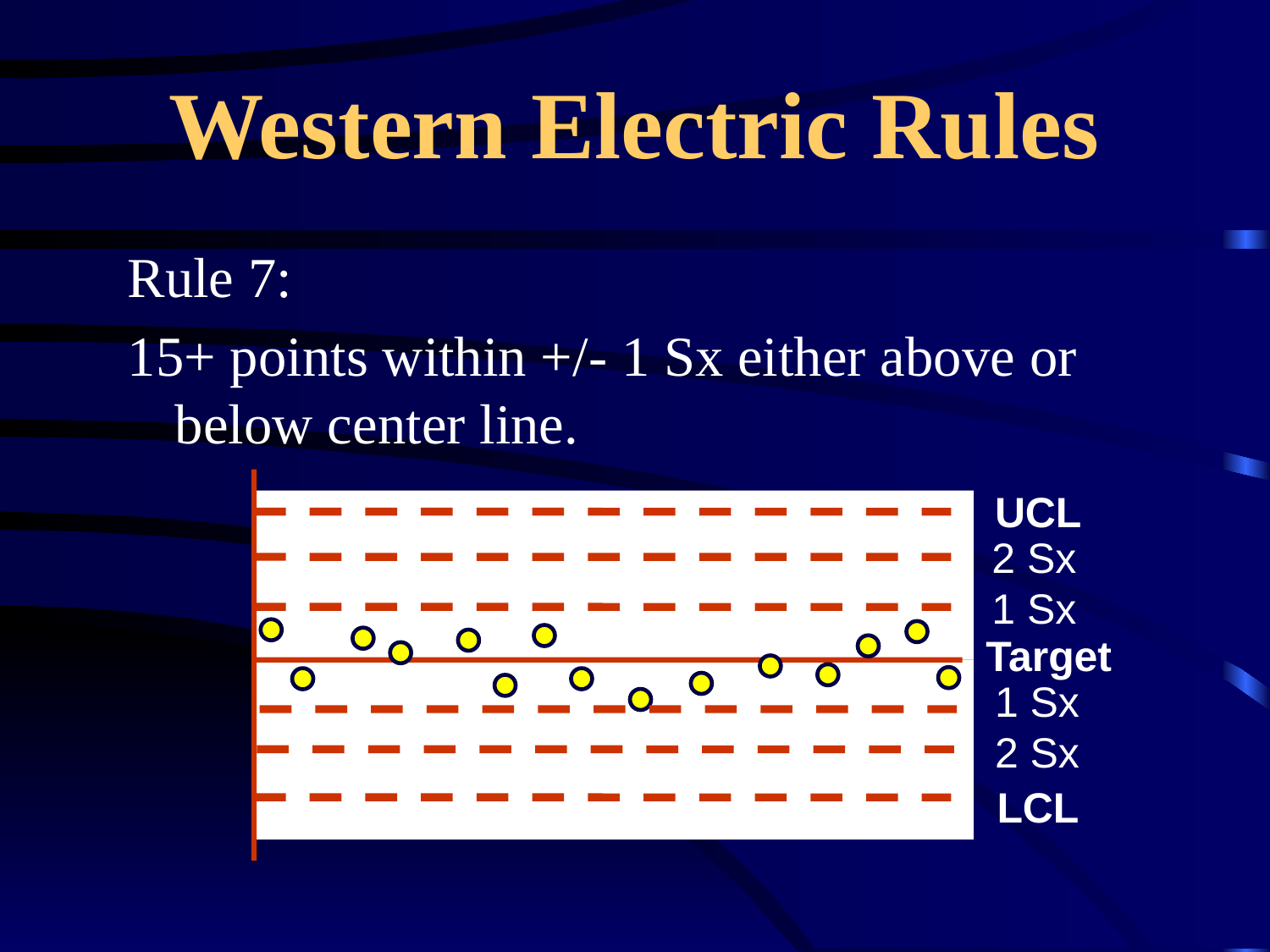

# Western Electric Rules
Rule 7:
15+ points within +/- 1 Sx either above or below center line.

UCL

2 Sx
1 Sx

Target

1 Sx
2 Sx

LCL